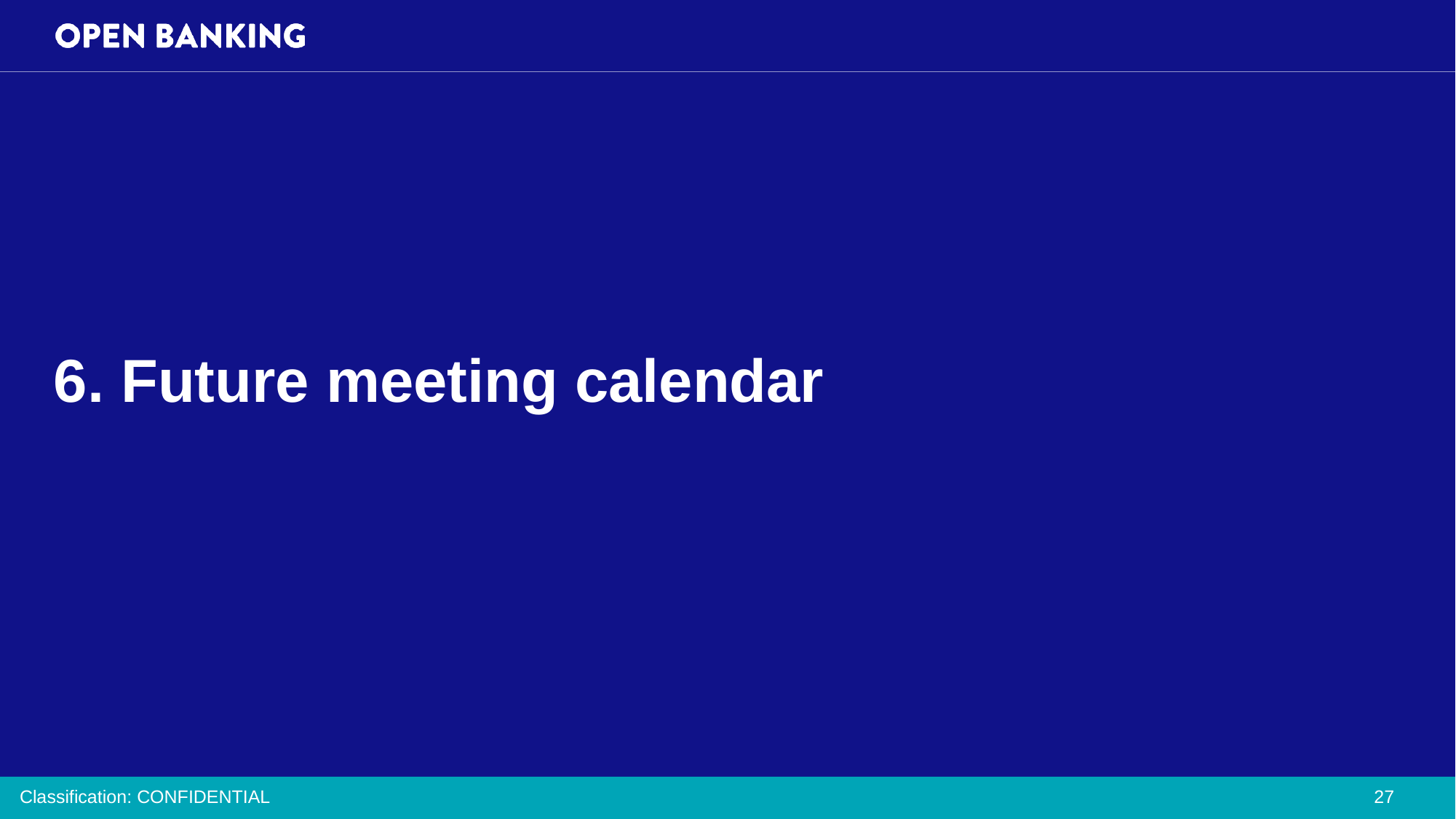

# 6. Future meeting calendar
Classification: CONFIDENTIAL
27